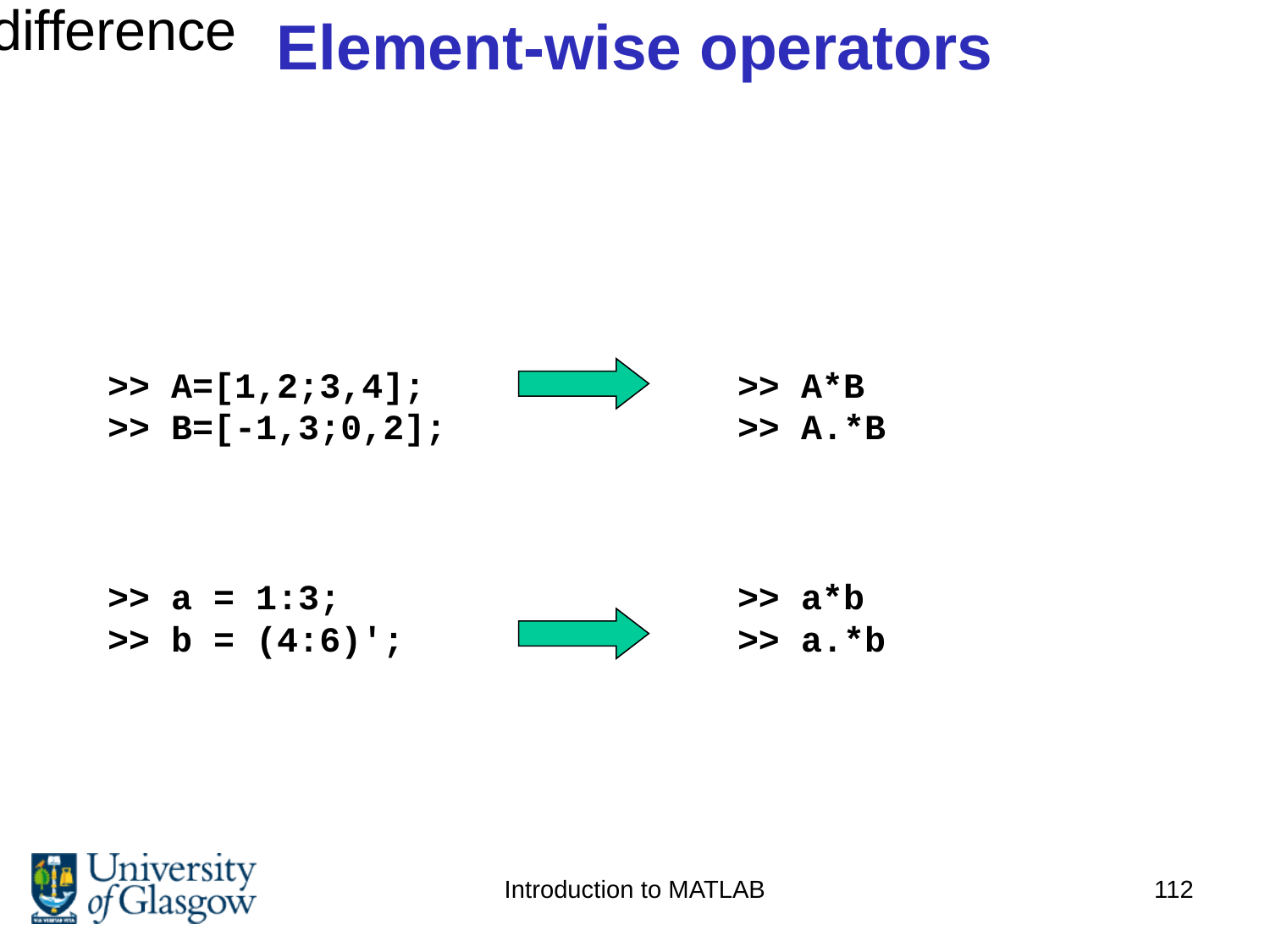

# Element-wise operators
Note the difference
>> A=[1,2;3,4];
>> B=[-1,3;0,2];

>> a = 1:3;
>> b = (4:6)';
>> A*B
>> A.*B

>> a*b
>> a.*b

Introduction to MATLAB
112